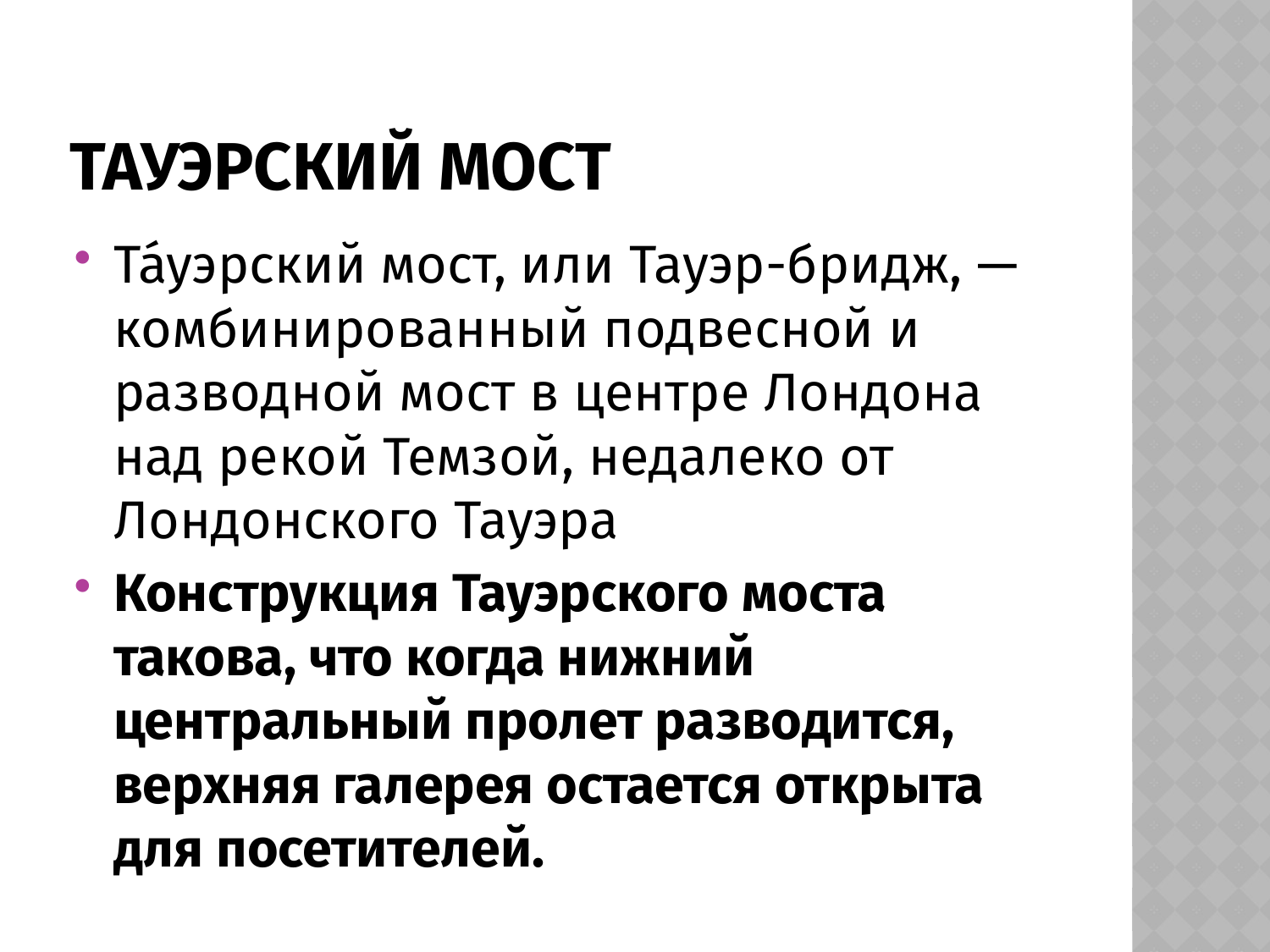

# Тауэрский мост
Та́уэрский мост, или Тауэр-бридж, — комбинированный подвесной и разводной мост в центре Лондона над рекой Темзой, недалеко от Лондонского Тауэра
Конструкция Тауэрского моста такова, что когда нижний центральный пролет разводится, верхняя галерея остается открыта для посетителей.